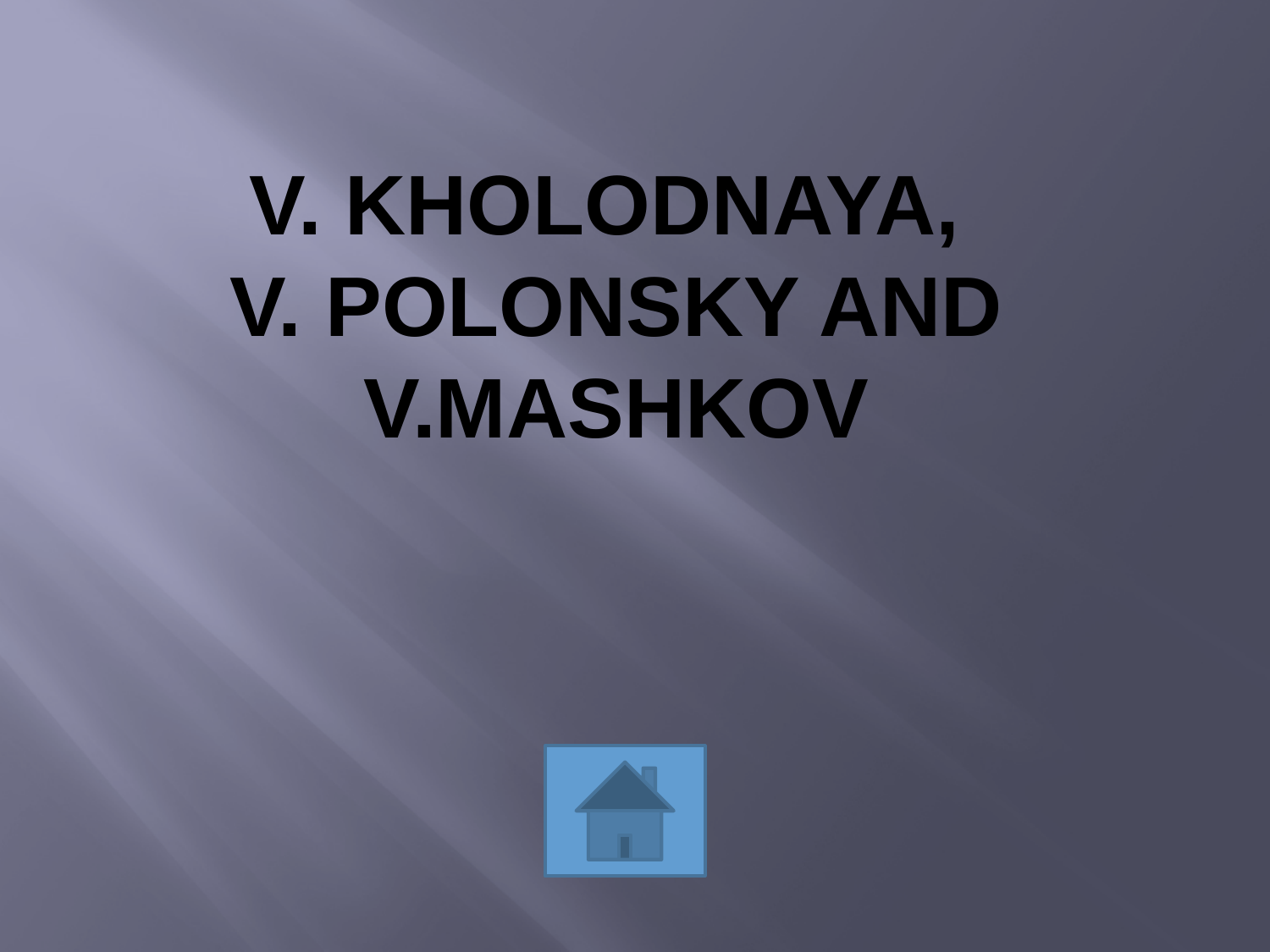

# V. Kholodnaya, V. Polonsky and V.Mashkov